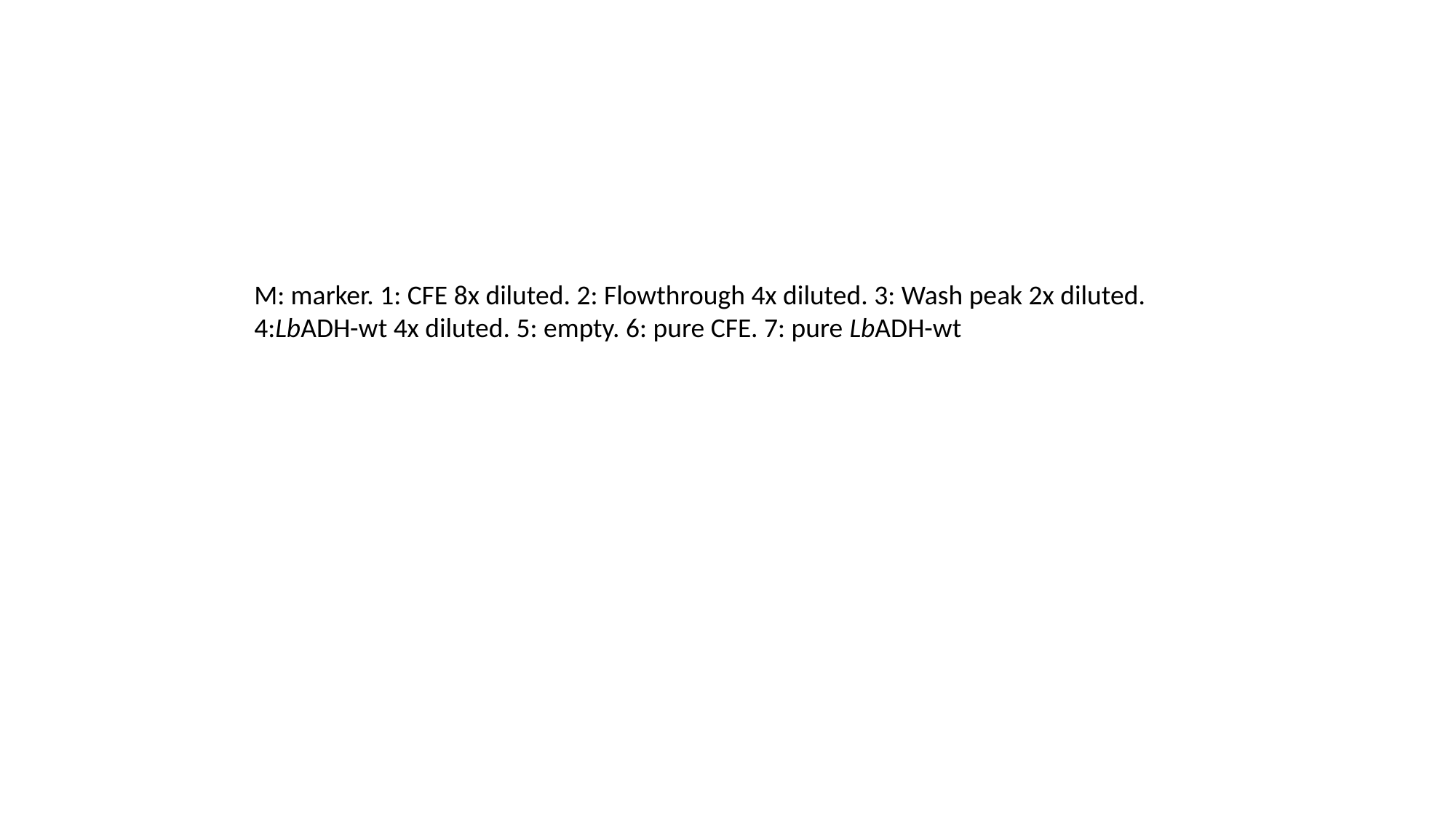

#

M: marker. 1: CFE 8x diluted. 2: Flowthrough 4x diluted. 3: Wash peak 2x diluted. 4:LbADH-wt 4x diluted. 5: empty. 6: pure CFE. 7: pure LbADH-wt